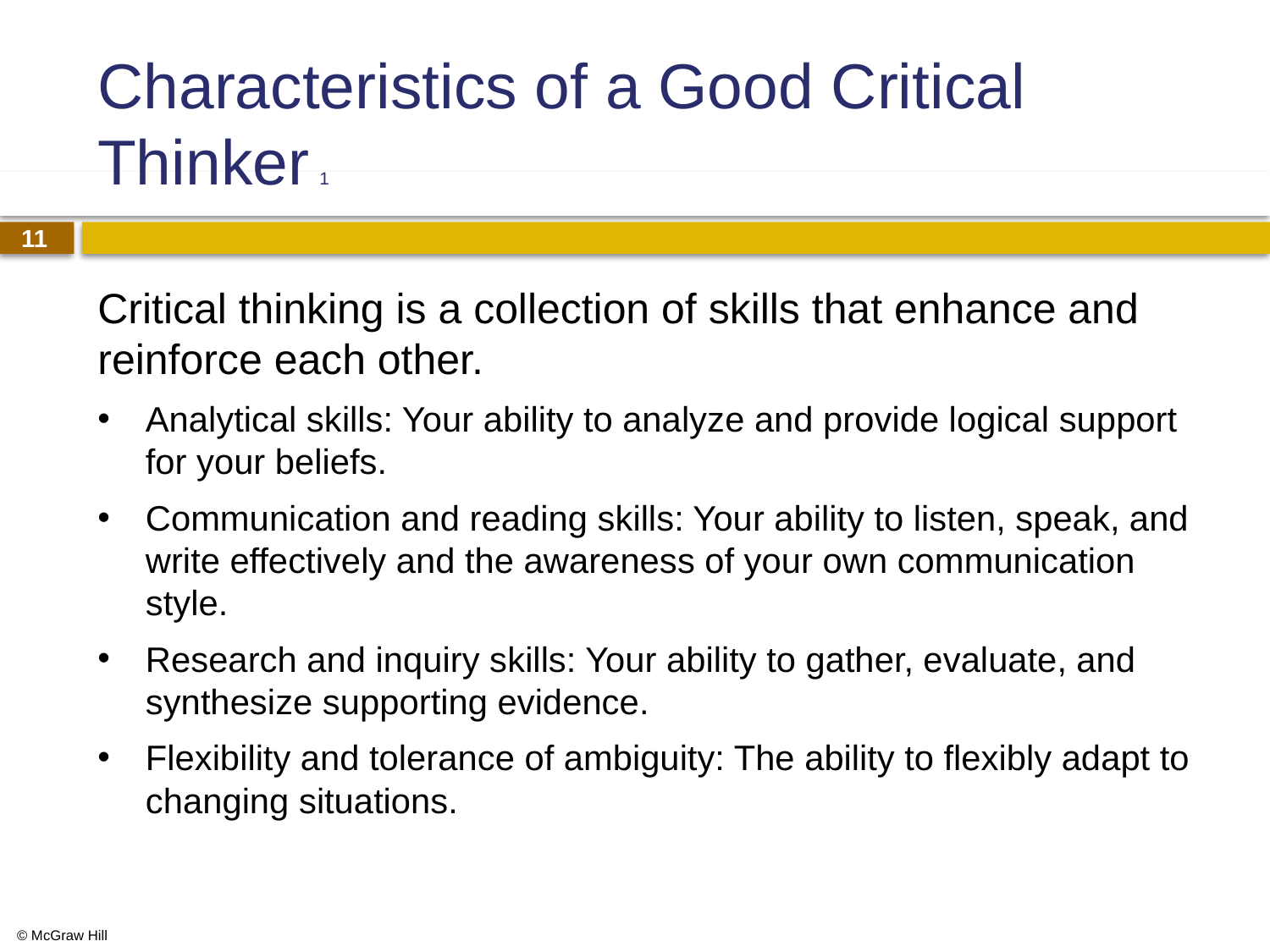

# Characteristics of a Good Critical Thinker 1
Critical thinking is a collection of skills that enhance and reinforce each other.
Analytical skills: Your ability to analyze and provide logical support for your beliefs.
Communication and reading skills: Your ability to listen, speak, and write effectively and the awareness of your own communication style.
Research and inquiry skills: Your ability to gather, evaluate, and synthesize supporting evidence.
Flexibility and tolerance of ambiguity: The ability to flexibly adapt to changing situations.